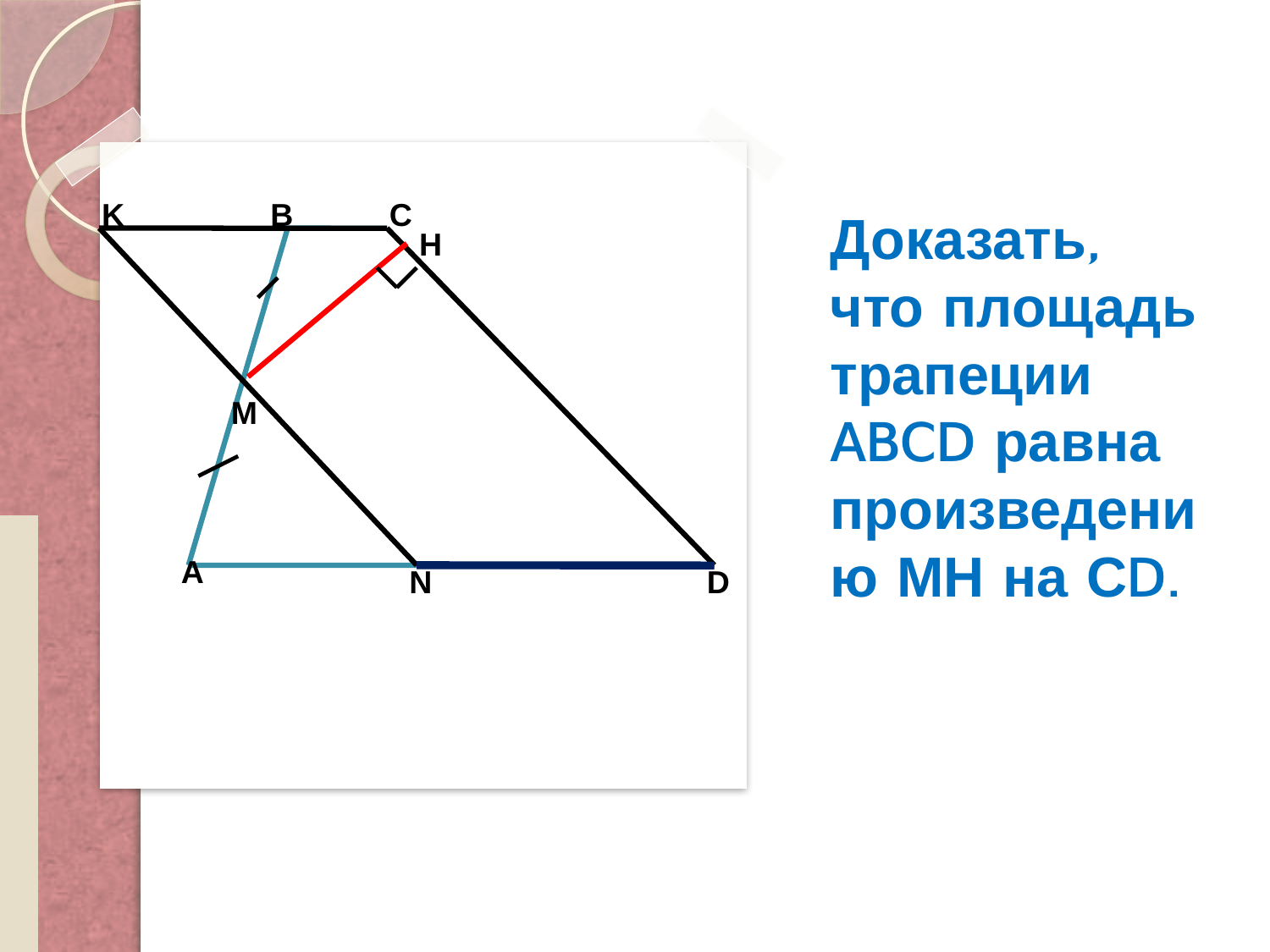

# Доказать, что площадь трапеции ABCD равна произведению МН на СD.
K
B
C
H
M

A
N
D